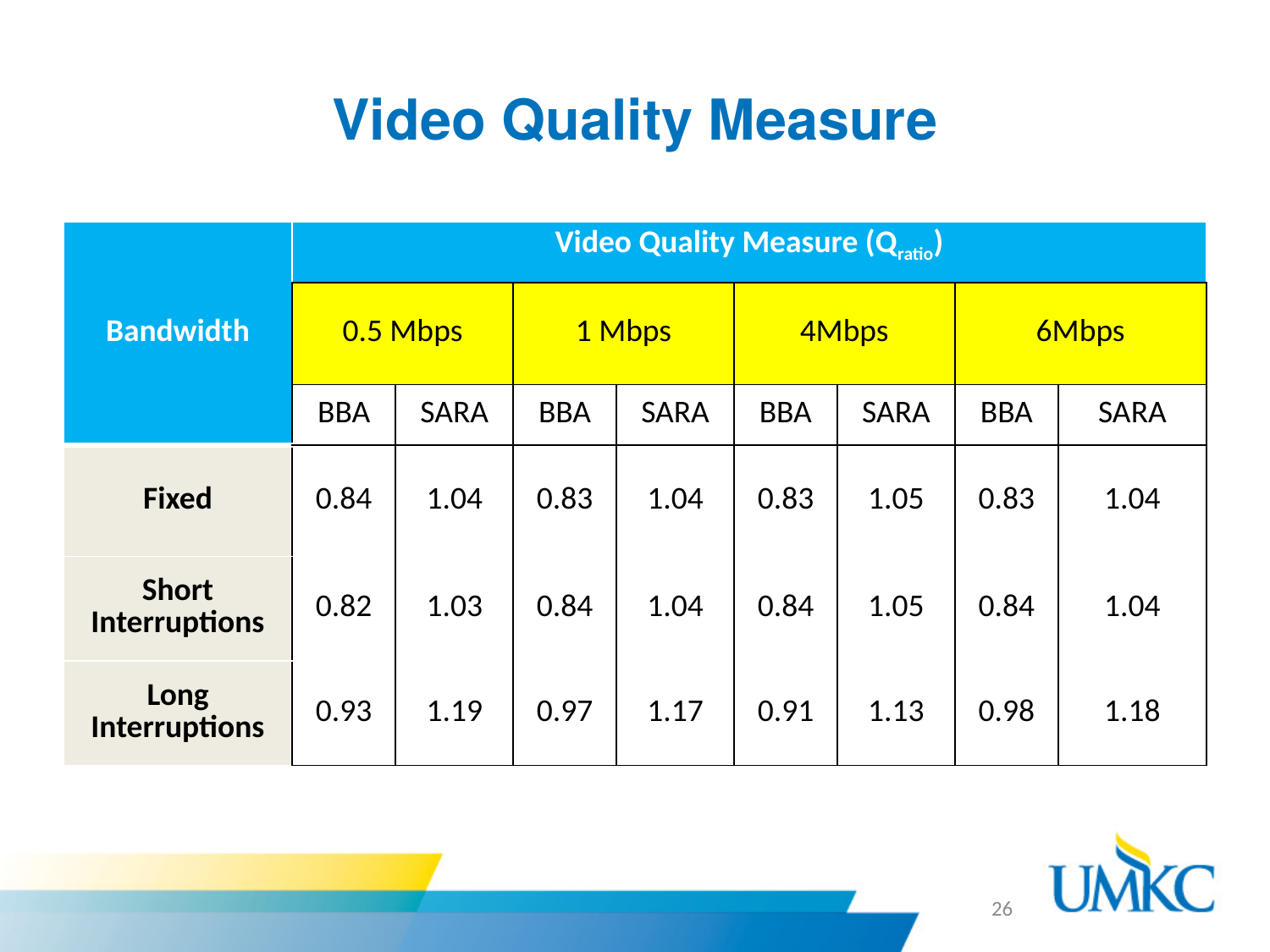

# Video Quality Measure
| Bandwidth | Video Quality Measure (Qratio) |  |  |  |  |  |  |  |
| --- | --- | --- | --- | --- | --- | --- | --- | --- |
|  | 0.5 Mbps |  | 1 Mbps |  | 4Mbps |  | 6Mbps |  |
|  | BBA | SARA | BBA | SARA | BBA | SARA | BBA | SARA |
| Fixed | 0.84 | 1.04 | 0.83 | 1.04 | 0.83 | 1.05 | 0.83 | 1.04 |
| Short Interruptions | 0.82 | 1.03 | 0.84 | 1.04 | 0.84 | 1.05 | 0.84 | 1.04 |
| Long Interruptions | 0.93 | 1.19 | 0.97 | 1.17 | 0.91 | 1.13 | 0.98 | 1.18 |
26